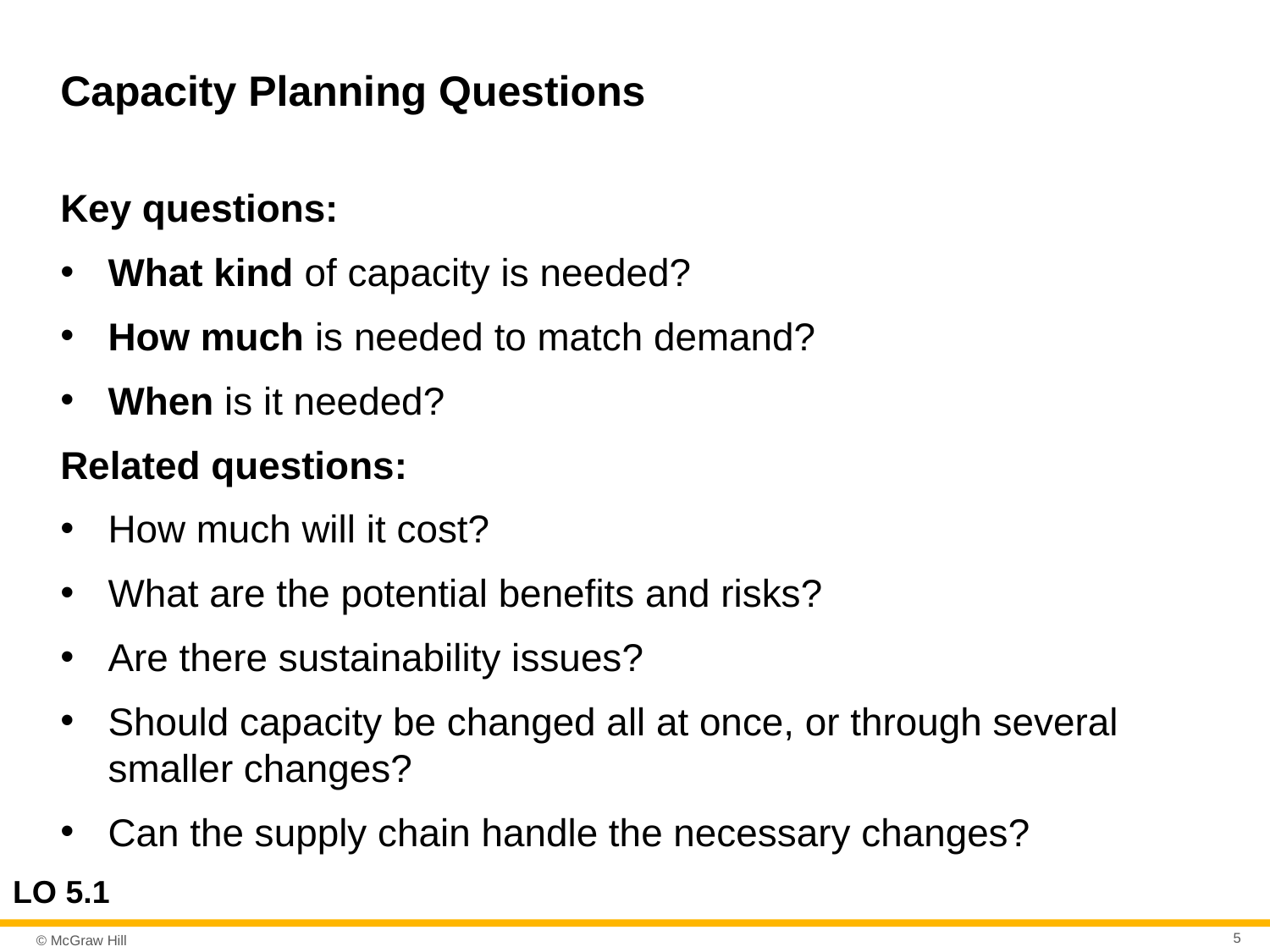

# Capacity Planning Questions
Key questions:
What kind of capacity is needed?
How much is needed to match demand?
When is it needed?
Related questions:
How much will it cost?
What are the potential benefits and risks?
Are there sustainability issues?
Should capacity be changed all at once, or through several smaller changes?
Can the supply chain handle the necessary changes?
LO 5.1